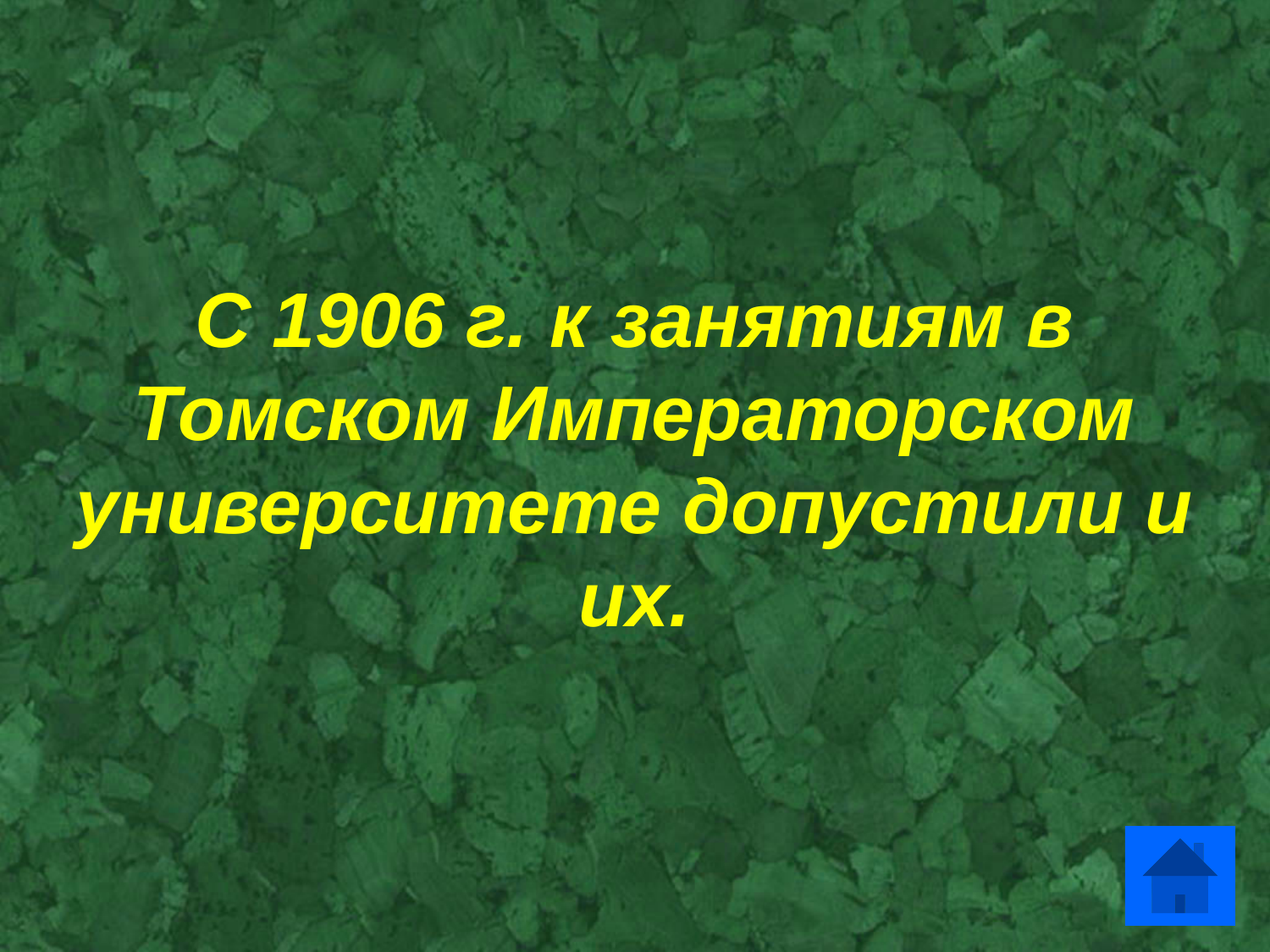

С 1906 г. к занятиям в Томском Императорском университете допустили и их.